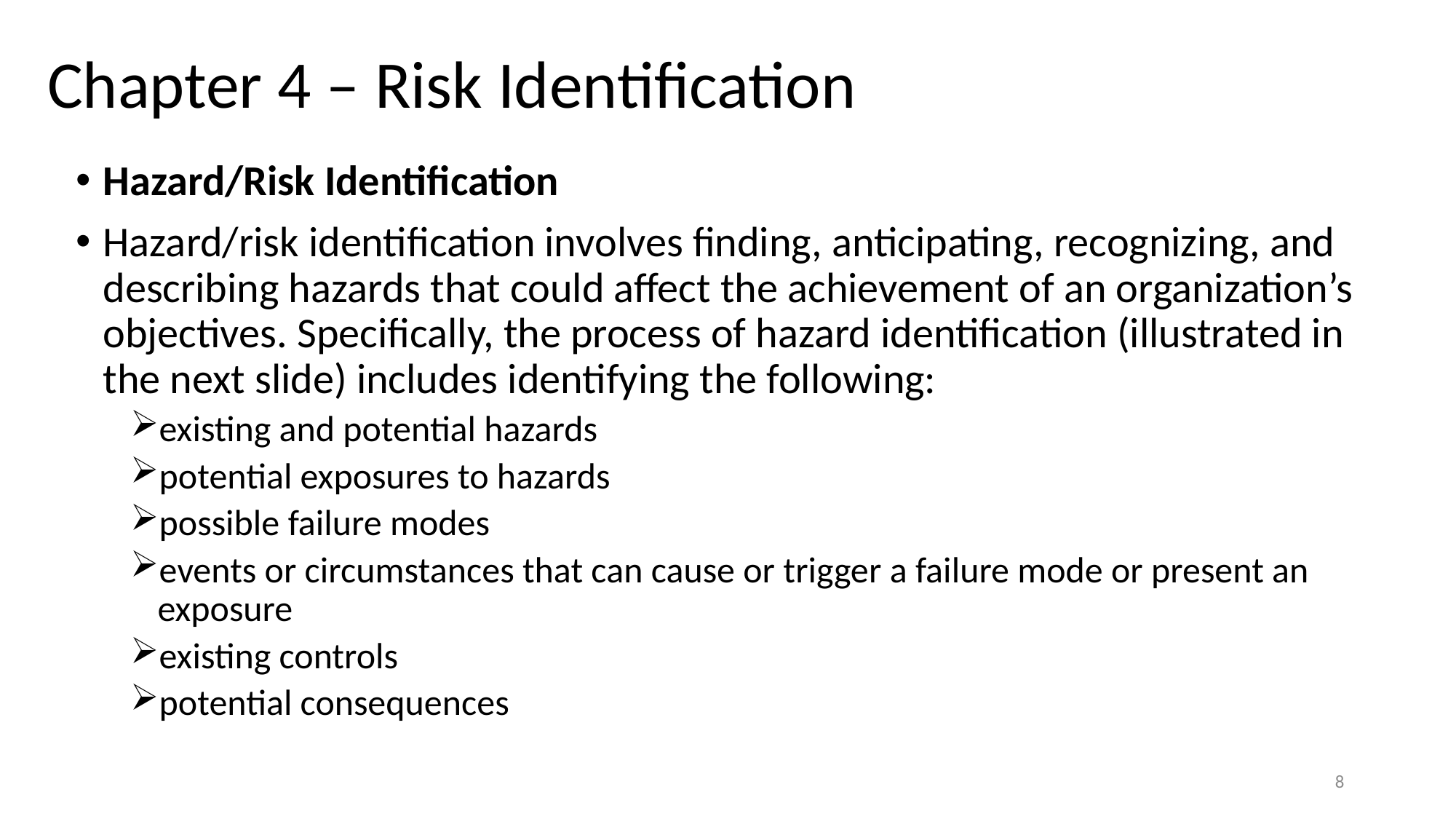

# Chapter 4 – Risk Identification
Hazard/Risk Identification
Hazard/risk identification involves finding, anticipating, recognizing, and describing hazards that could affect the achievement of an organization’s objectives. Specifically, the process of hazard identification (illustrated in the next slide) includes identifying the following:
existing and potential hazards
potential exposures to hazards
possible failure modes
events or circumstances that can cause or trigger a failure mode or present an exposure
existing controls
potential consequences
8